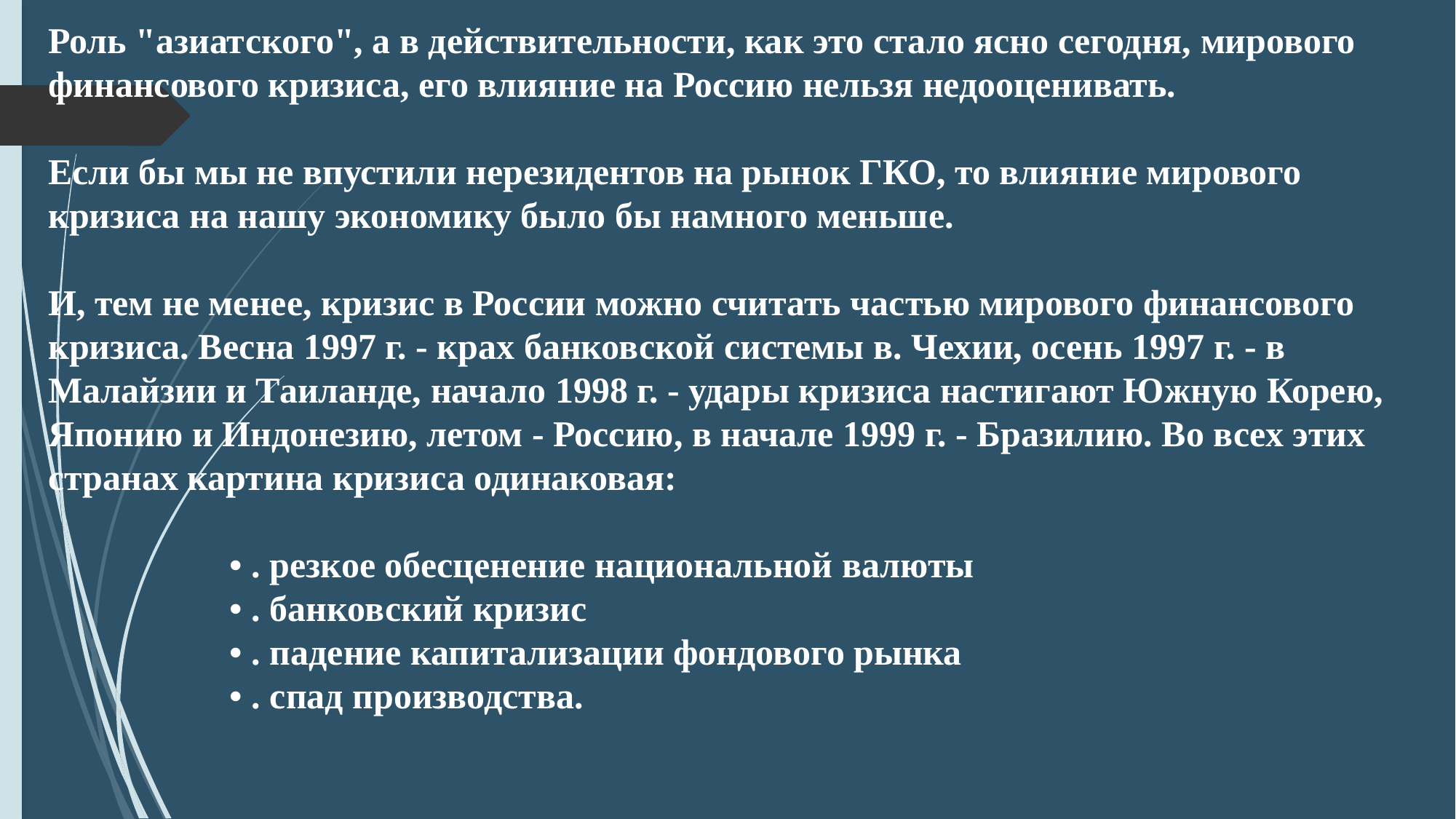

# Роль "азиатского", а в действительности, как это стало ясно сегодня, мирового финансового кризиса, его влияние на Россию нельзя недооценивать. Если бы мы не впустили нерезидентов на рынок ГКО, то влияние мирового кризиса на нашу экономику было бы намного меньше. И, тем не менее, кризис в России можно считать частью мирового финансового кризиса. Весна 1997 г. - крах банковской системы в. Чехии, осень 1997 г. - в Малайзии и Таиланде, начало 1998 г. - удары кризиса настигают Южную Корею, Японию и Индонезию, летом - Россию, в начале 1999 г. - Бразилию. Во всех этих странах картина кризиса одинаковая: • . резкое обесценение национальной валюты • . банковский кризис • . падение капитализации фондового рынка • . спад производства.